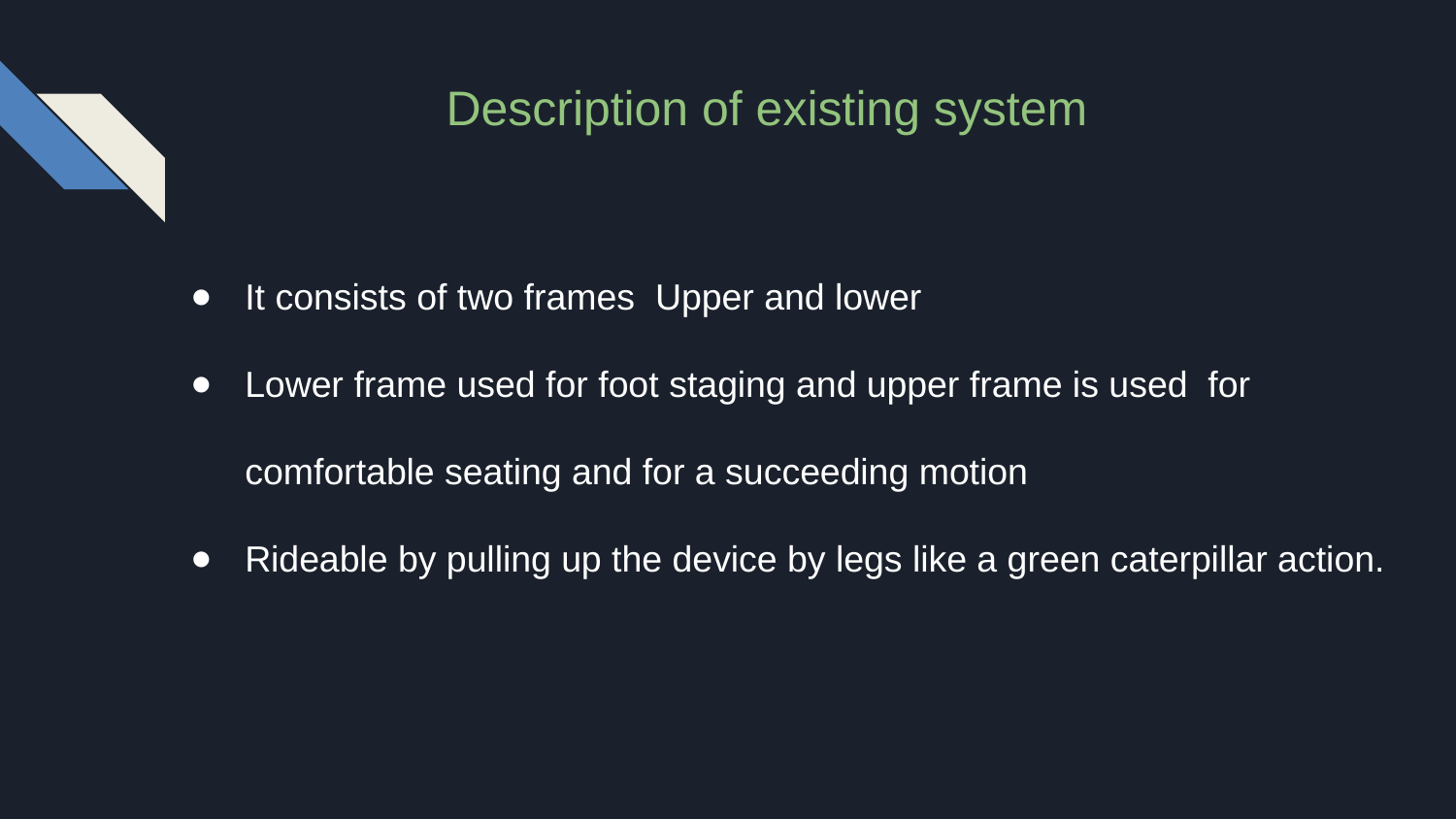

Description of existing system
It consists of two frames  Upper and lower
Lower frame used for foot staging and upper frame is used  for  comfortable seating and for a succeeding motion
Rideable by pulling up the device by legs like a green caterpillar action.